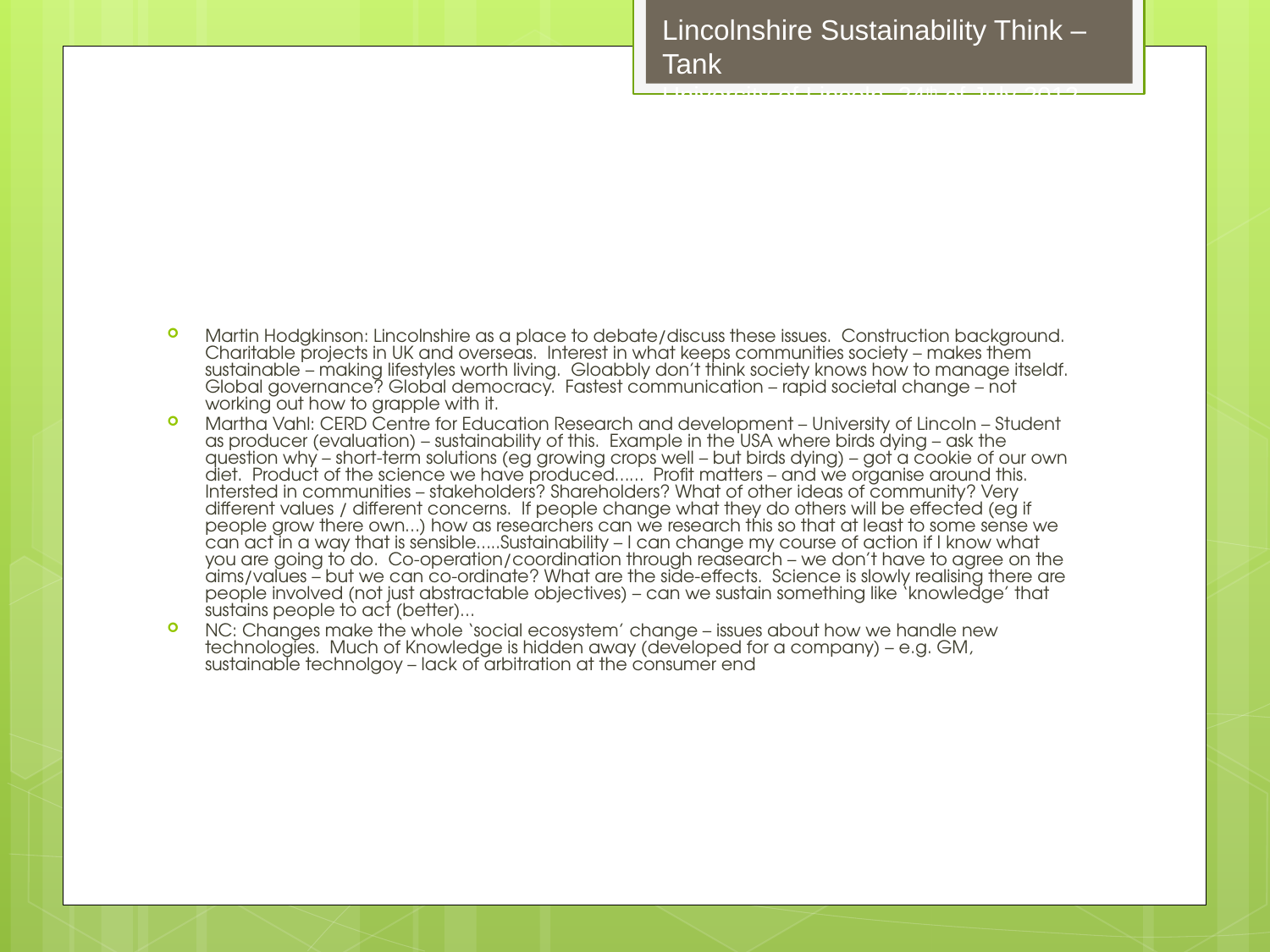

Martin Hodgkinson: Lincolnshire as a place to debate/discuss these issues.  Construction background.  Charitable projects in UK and overseas.  Interest in what keeps communities society – makes them sustainable – making lifestyles worth living.  Gloabbly don’t think society knows how to manage itseldf. Global governance? Global democracy.  Fastest communication – rapid societal change – not working out how to grapple with it.
Martha Vahl: CERD Centre for Education Research and development – University of Lincoln – Student as producer (evaluation) – sustainability of this.  Example in the USA where birds dying – ask the question why – short-term solutions (eg growing crops well – but birds dying) – got a cookie of our own diet.  Product of the science we have produced……  Profit matters – and we organise around this.  Intersted in communities – stakeholders? Shareholders? What of other ideas of community? Very different values / different concerns.  If people change what they do others will be effected (eg if people grow there own…) how as researchers can we research this so that at least to some sense we can act in a way that is sensible…..Sustainability – I can change my course of action if I know what you are going to do.  Co-operation/coordination through reasearch – we don’t have to agree on the aims/values – but we can co-ordinate? What are the side-effects.  Science is slowly realising there are people involved (not just abstractable objectives) – can we sustain something like ‘knowledge’ that  sustains people to act (better)…
NC: Changes make the whole ‘social ecosystem’ change – issues about how we handle new technologies.  Much of Knowledge is hidden away (developed for a company) – e.g. GM, sustainable technolgoy – lack of arbitration at the consumer end